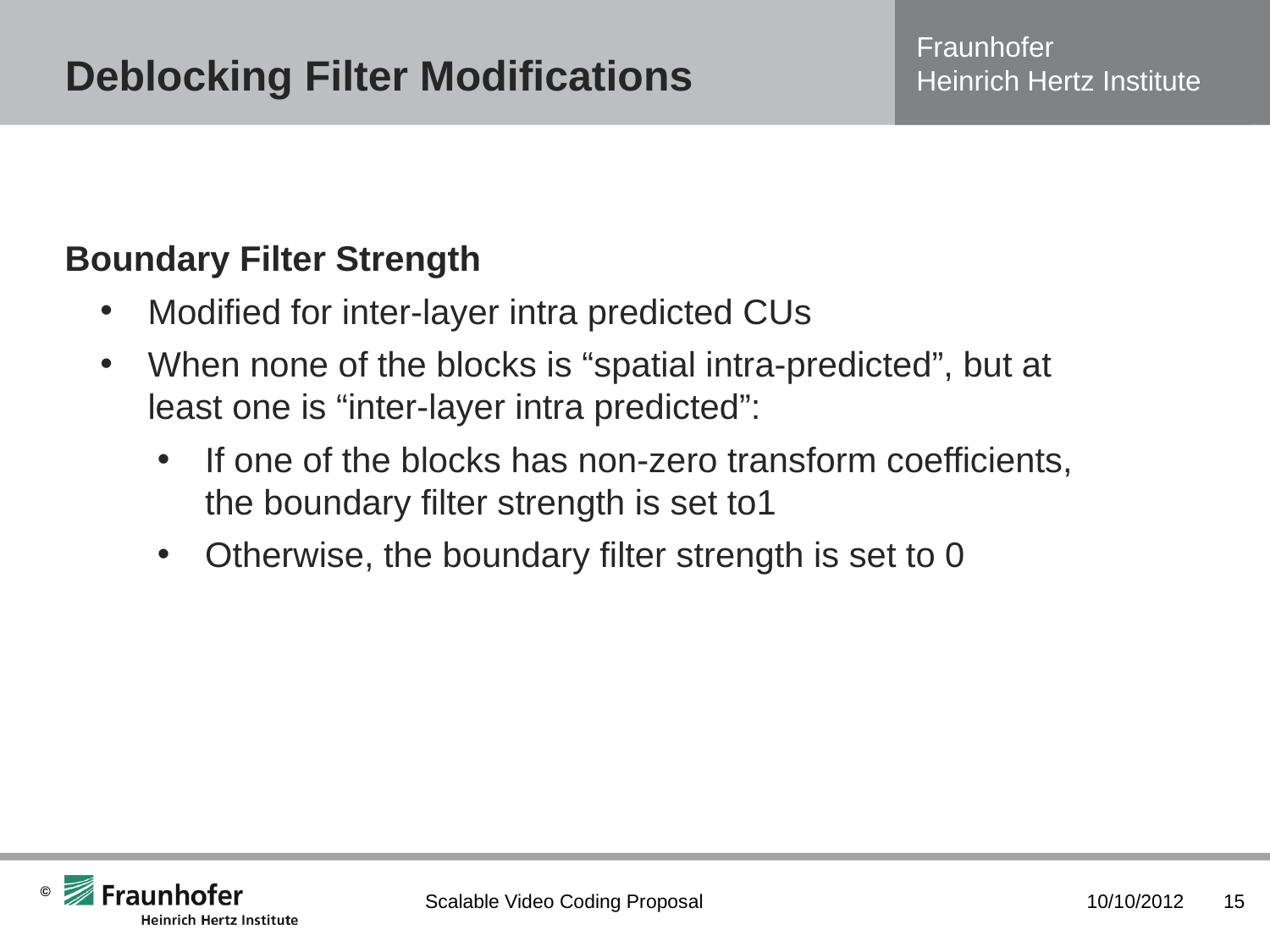

# Deblocking Filter Modifications
Boundary Filter Strength
Modified for inter-layer intra predicted CUs
When none of the blocks is “spatial intra-predicted”, but at least one is “inter-layer intra predicted”:
If one of the blocks has non-zero transform coefficients, the boundary filter strength is set to1
Otherwise, the boundary filter strength is set to 0
Scalable Video Coding Proposal
10/10/2012
15